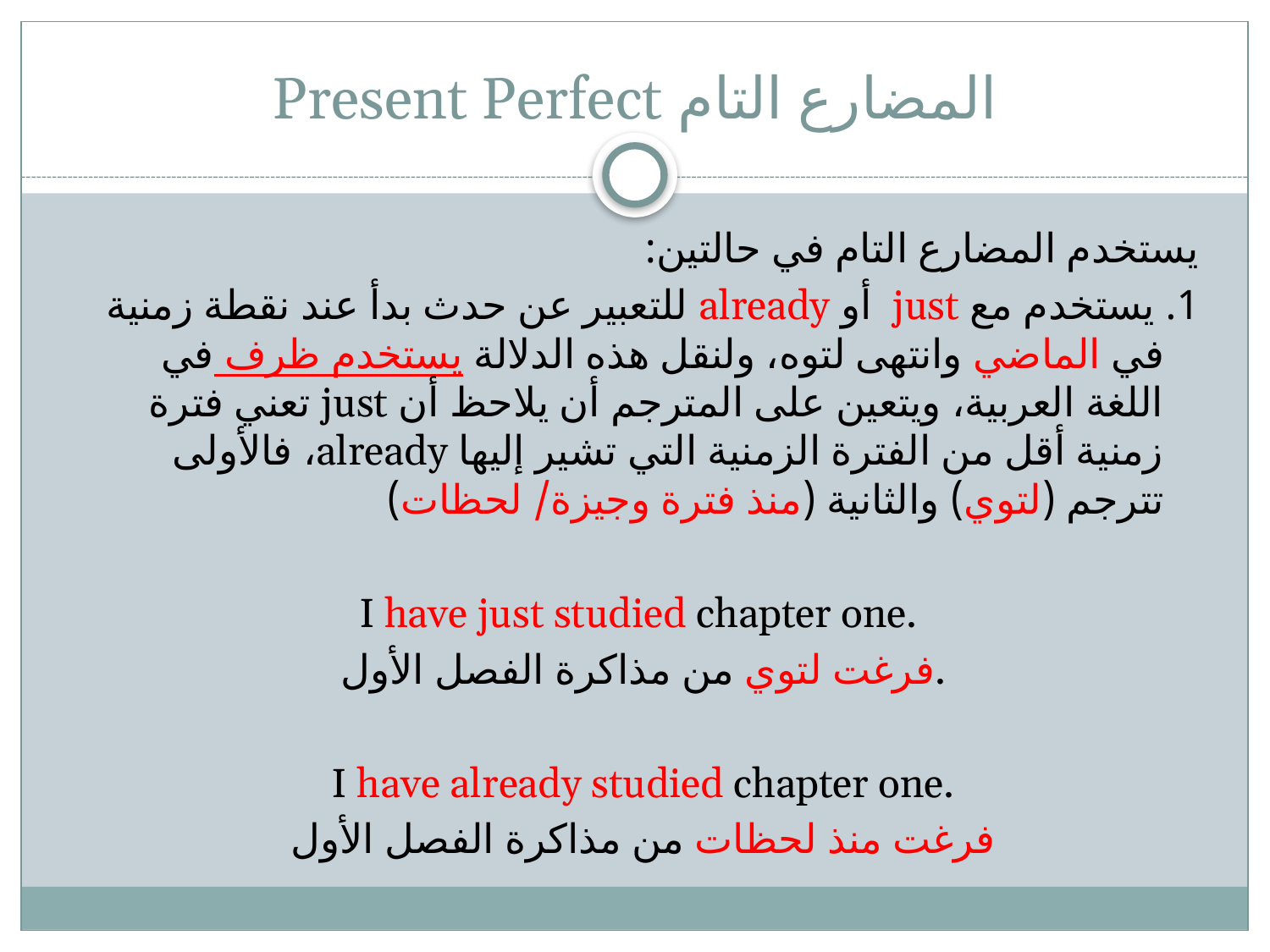

# المضارع التام	 Present Perfect
يستخدم المضارع التام في حالتين:
1. يستخدم مع just  أو already للتعبير عن حدث بدأ عند نقطة زمنية في الماضي وانتهى لتوه، ولنقل هذه الدلالة يستخدم ظرف في اللغة العربية، ويتعين على المترجم أن يلاحظ أن just تعني فترة زمنية أقل من الفترة الزمنية التي تشير إليها already، فالأولى تترجم (لتوي) والثانية (منذ فترة وجيزة/ لحظات)

I have just studied chapter one.
فرغت لتوي من مذاكرة الفصل الأول.

I have already studied chapter one.
فرغت منذ لحظات من مذاكرة الفصل الأول